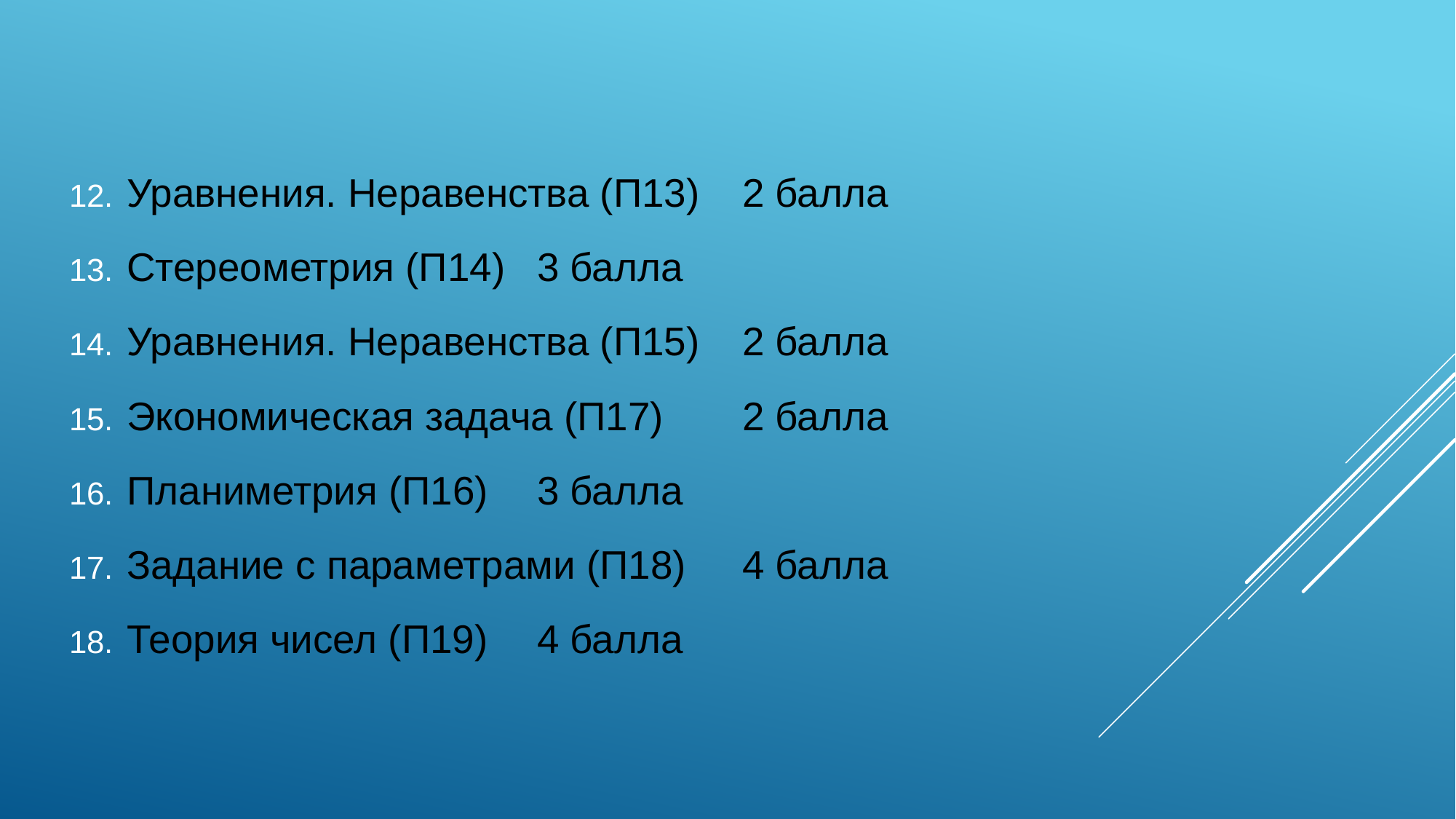

Уравнения. Неравенства (П13)					2 балла
Стереометрия (П14)									3 балла
Уравнения. Неравенства (П15) 					2 балла
Экономическая задача (П17)						2 балла
Планиметрия (П16)									3 балла
Задание с параметрами (П18)					4 балла
Теория чисел (П19)									4 балла